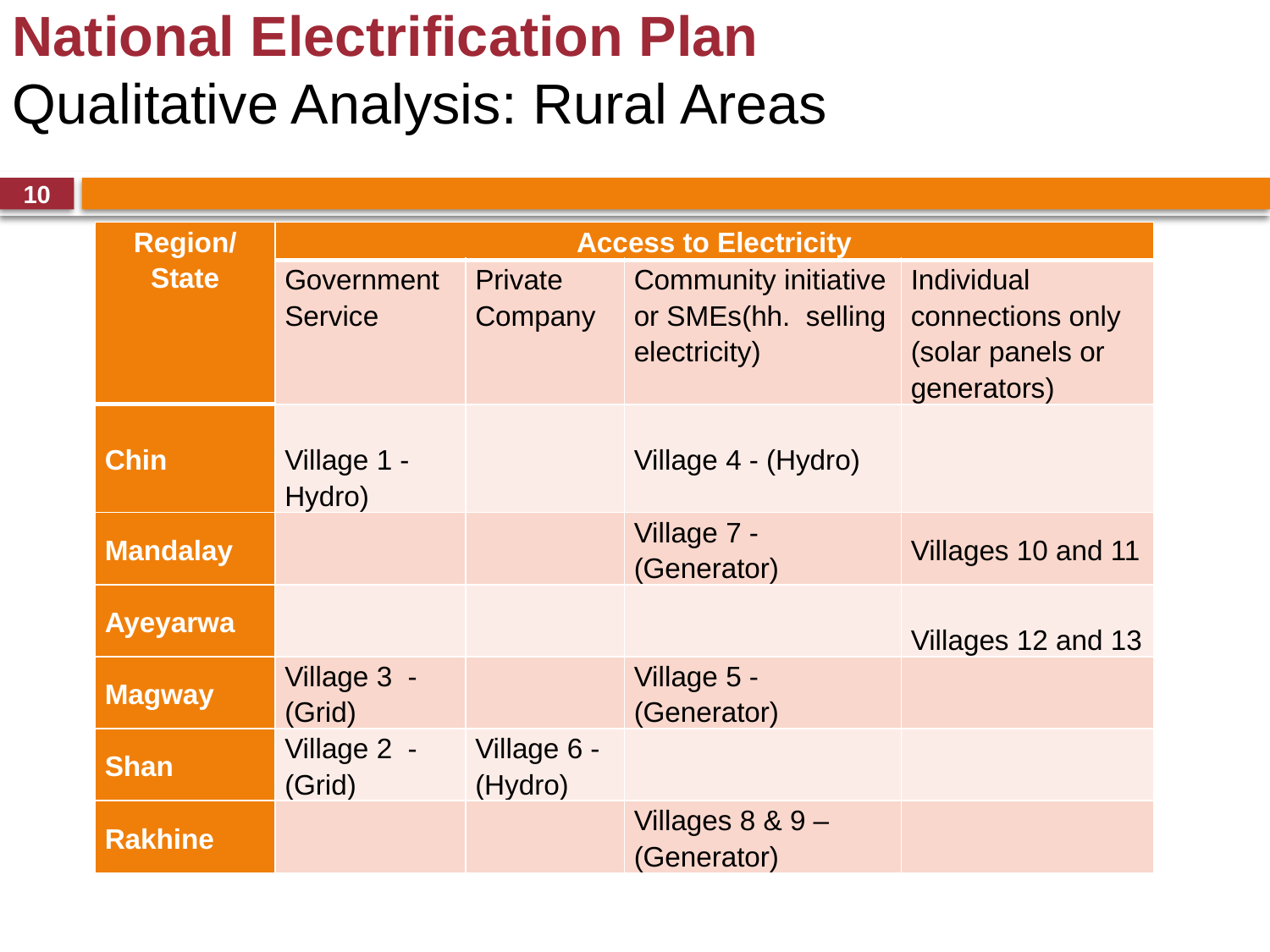

# National Electrification Plan Qualitative Analysis: Rural Areas
10
| Region/State | Access to Electricity |  |  |  |
| --- | --- | --- | --- | --- |
|  | Government Service | Private Company | Community initiative or SMEs(hh. selling electricity) | Individual connections only (solar panels or generators) |
| Chin | Village 1 - Hydro) |  | Village 4 - (Hydro) |  |
| Mandalay |  |  | Village 7 - (Generator) | Villages 10 and 11 |
| Ayeyarwa |  |  |  | Villages 12 and 13 |
| Magway | Village 3 - (Grid) |  | Village 5 - (Generator) |  |
| Shan | Village 2 - (Grid) | Village 6 - (Hydro) |  |  |
| Rakhine |  |  | Villages 8 & 9 – (Generator) |  |